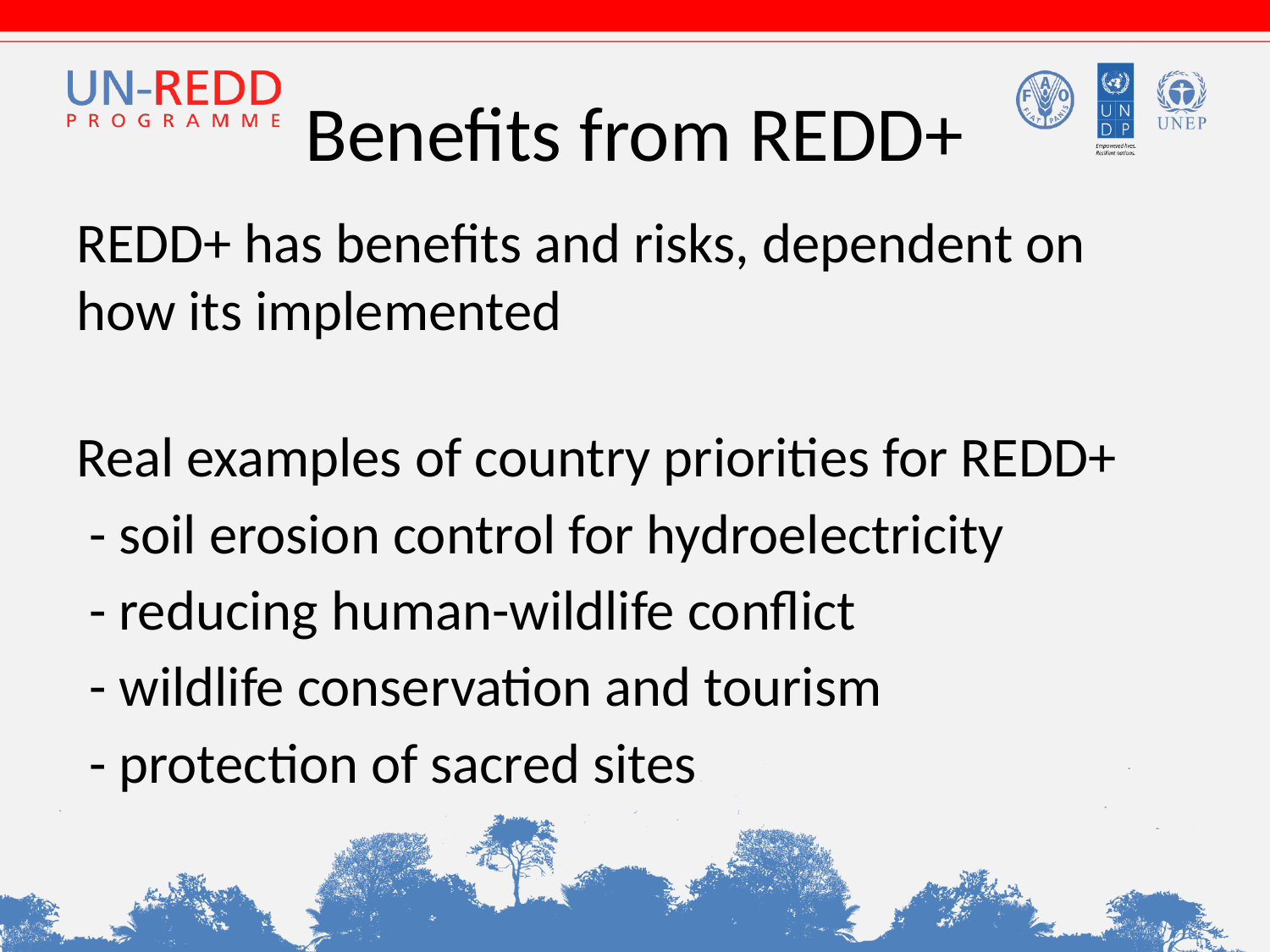

# Benefits from REDD+
REDD+ has benefits and risks, dependent on how its implemented

Real examples of country priorities for REDD+
 - soil erosion control for hydroelectricity
 - reducing human-wildlife conflict
 - wildlife conservation and tourism
 - protection of sacred sites